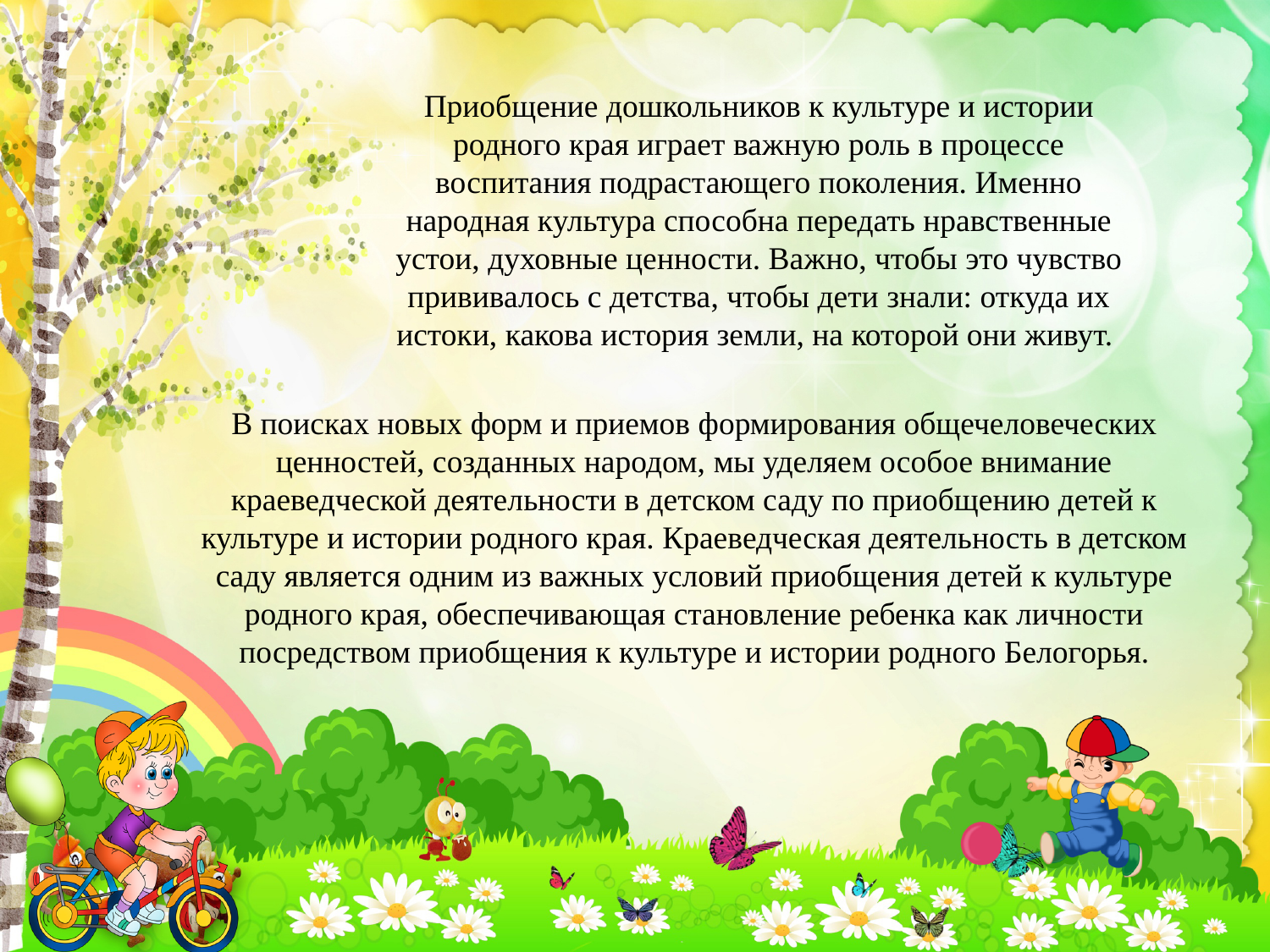

Приобщение дошкольников к культуре и истории родного края играет важную роль в процессе воспитания подрастающего поколения. Именно народная культура способна передать нравственные устои, духовные ценности. Важно, чтобы это чувство прививалось с детства, чтобы дети знали: откуда их истоки, какова история земли, на которой они живут.

В поисках новых форм и приемов формирования общечеловеческих ценностей, созданных народом, мы уделяем особое внимание краеведческой деятельности в детском саду по приобщению детей к культуре и истории родного края. Краеведческая деятельность в детском саду является одним из важных условий приобщения детей к культуре родного края, обеспечивающая становление ребенка как личности посредством приобщения к культуре и истории родного Белогорья.